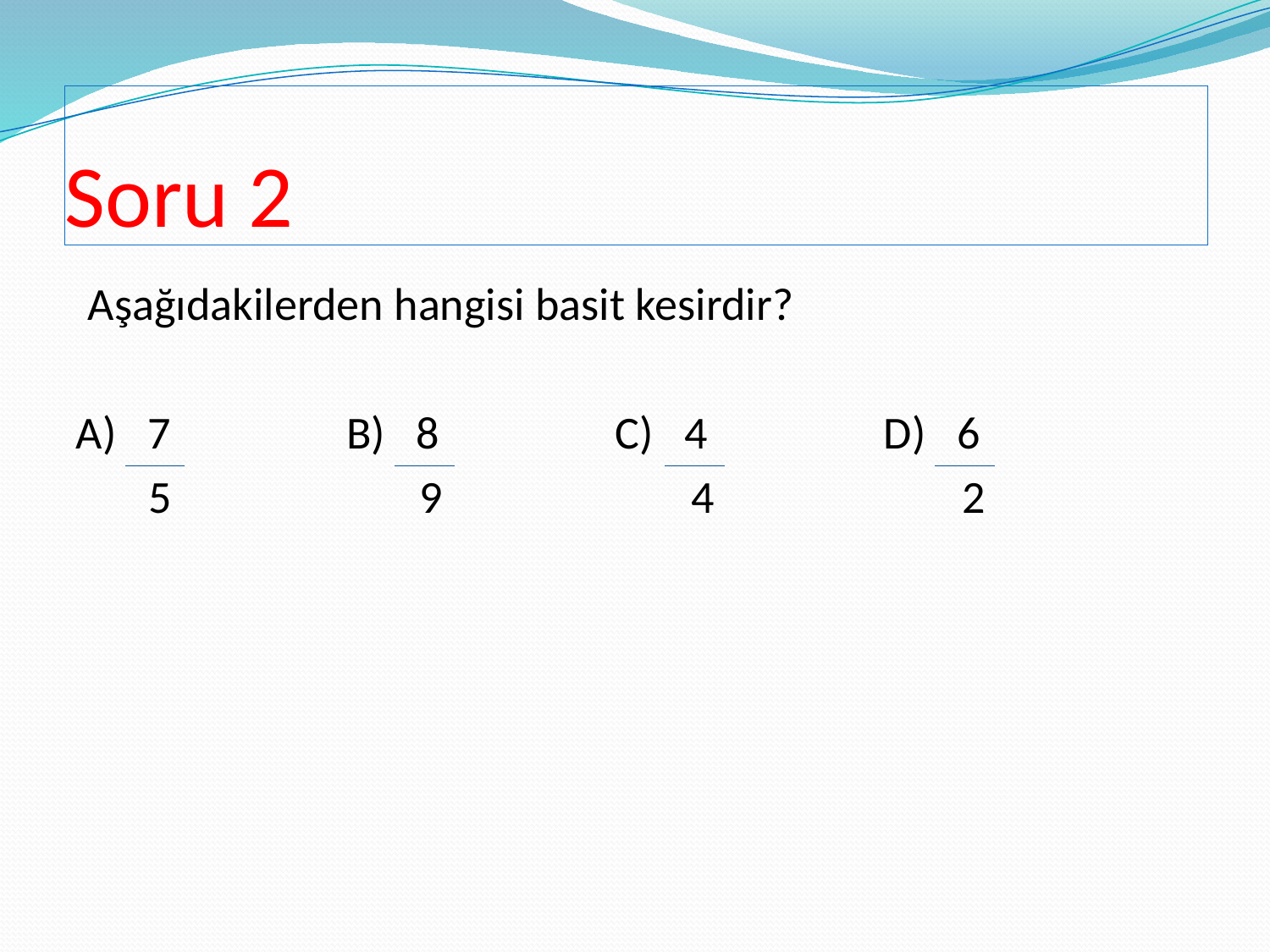

# Soru 2
 Aşağıdakilerden hangisi basit kesirdir?

A)   7                 B)   8                 C)   4                 D)   6
       5                        9                        4                        2